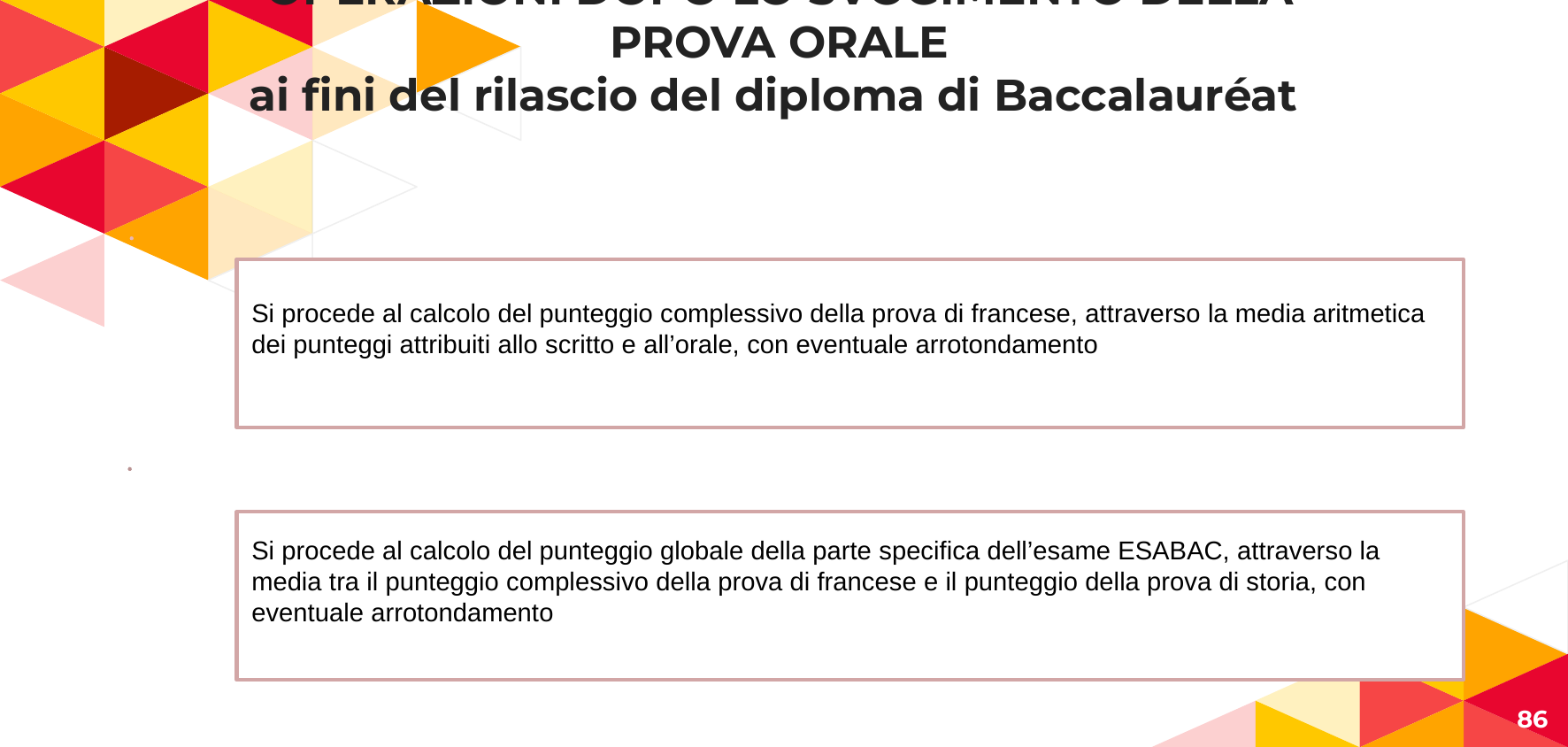

# OPERAZIONI DOPO LO SVOGIMENTO DELLA PROVA ORALE ai fini del rilascio del diploma di Baccalauréat
Si procede al calcolo del punteggio complessivo della prova di francese, attraverso la media aritmetica dei punteggi attribuiti allo scritto e all’orale, con eventuale arrotondamento
Si procede al calcolo del punteggio globale della parte specifica dell’esame ESABAC, attraverso la media tra il punteggio complessivo della prova di francese e il punteggio della prova di storia, con eventuale arrotondamento

86